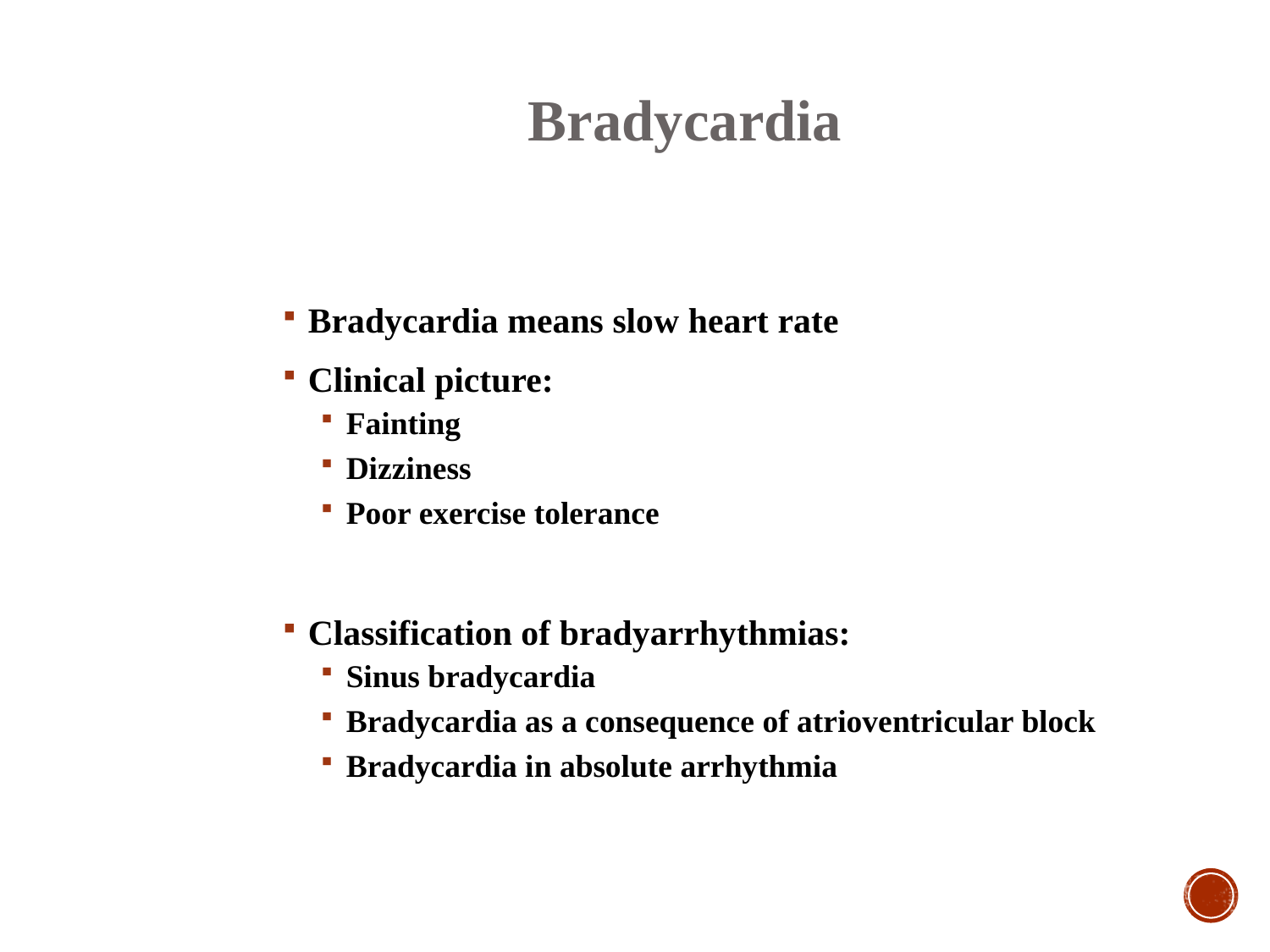

Bradycardia
Bradycardia means slow heart rate
Clinical picture:
Fainting
Dizziness
Poor exercise tolerance

Classification of bradyarrhythmias:
Sinus bradycardia
Bradycardia as a consequence of atrioventricular block
Bradycardia in absolute arrhythmia